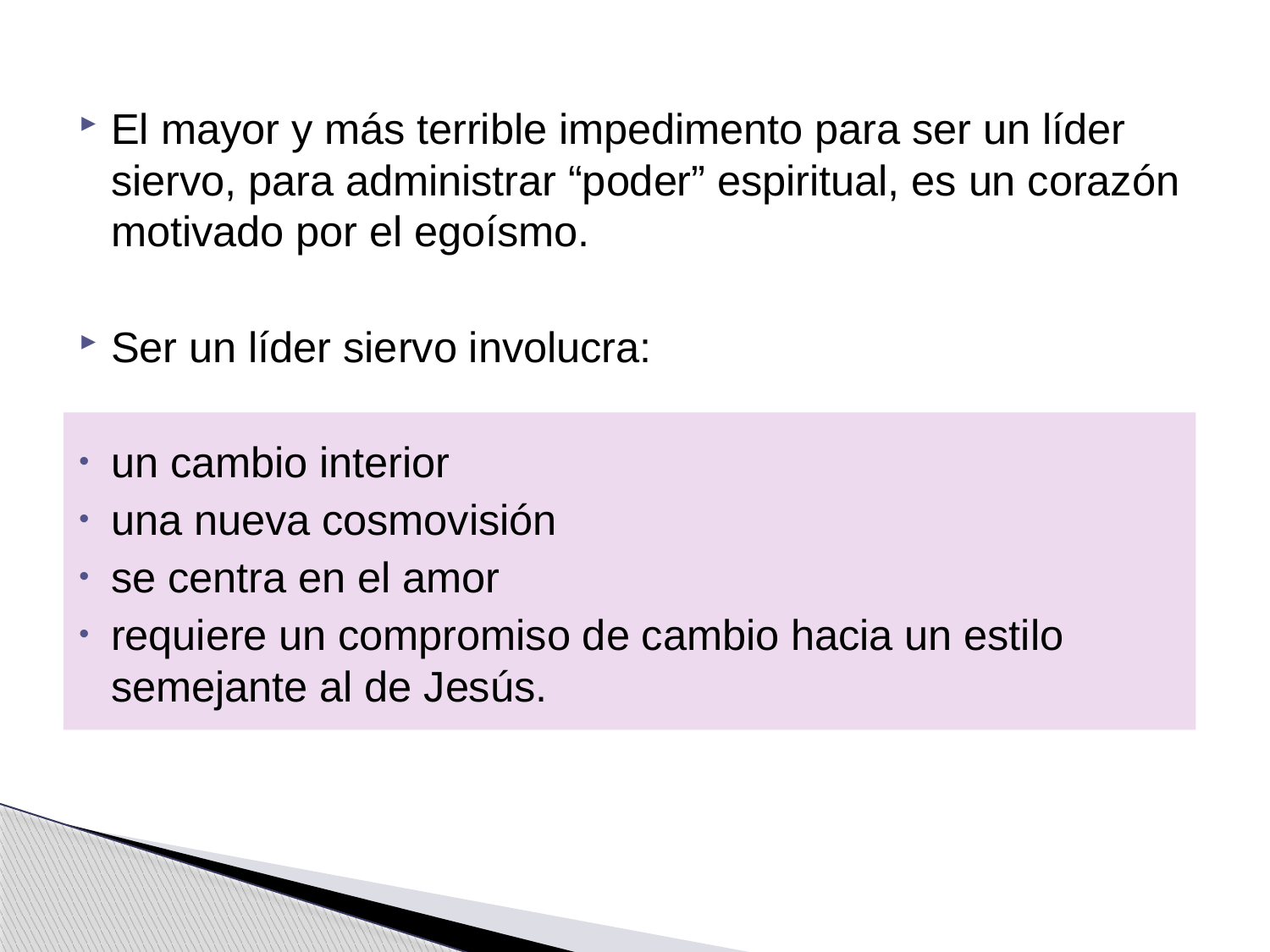

El mayor y más terrible impedimento para ser un líder siervo, para administrar “poder” espiritual, es un corazón motivado por el egoísmo.

Ser un líder siervo involucra:

un cambio interior
una nueva cosmovisión
se centra en el amor
requiere un compromiso de cambio hacia un estilo semejante al de Jesús.